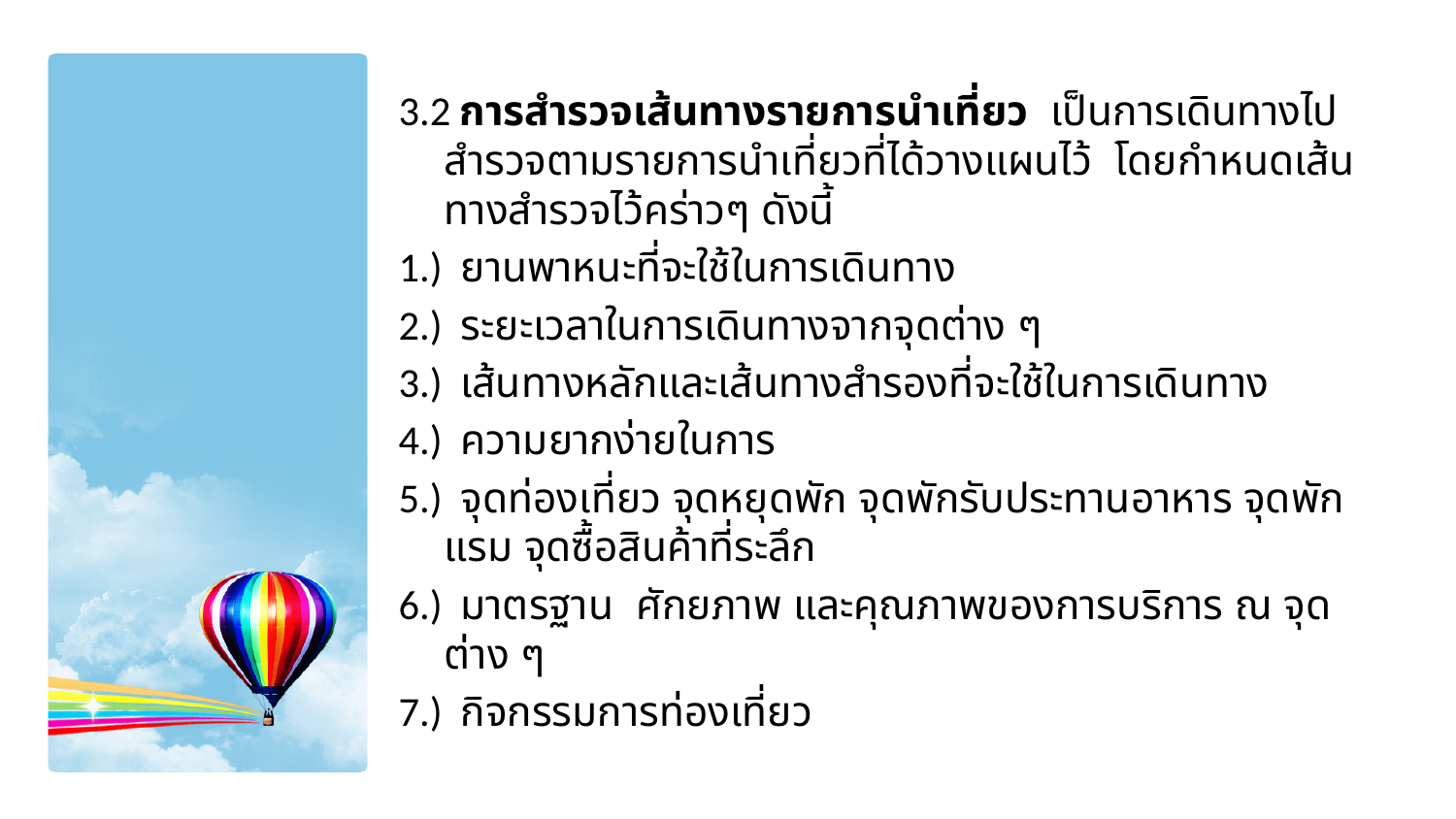

3.2 การสำรวจเส้นทางรายการนำเที่ยว  เป็นการเดินทางไปสำรวจตามรายการนำเที่ยวที่ได้วางแผนไว้  โดยกำหนดเส้นทางสำรวจไว้คร่าวๆ ดังนี้
1.)  ยานพาหนะที่จะใช้ในการเดินทาง
2.)  ระยะเวลาในการเดินทางจากจุดต่าง ๆ
3.)  เส้นทางหลักและเส้นทางสำรองที่จะใช้ในการเดินทาง
4.)  ความยากง่ายในการ
5.)  จุดท่องเที่ยว จุดหยุดพัก จุดพักรับประทานอาหาร จุดพักแรม จุดซื้อสินค้าที่ระลึก
6.)  มาตรฐาน  ศักยภาพ และคุณภาพของการบริการ ณ จุดต่าง ๆ
7.)  กิจกรรมการท่องเที่ยว

#